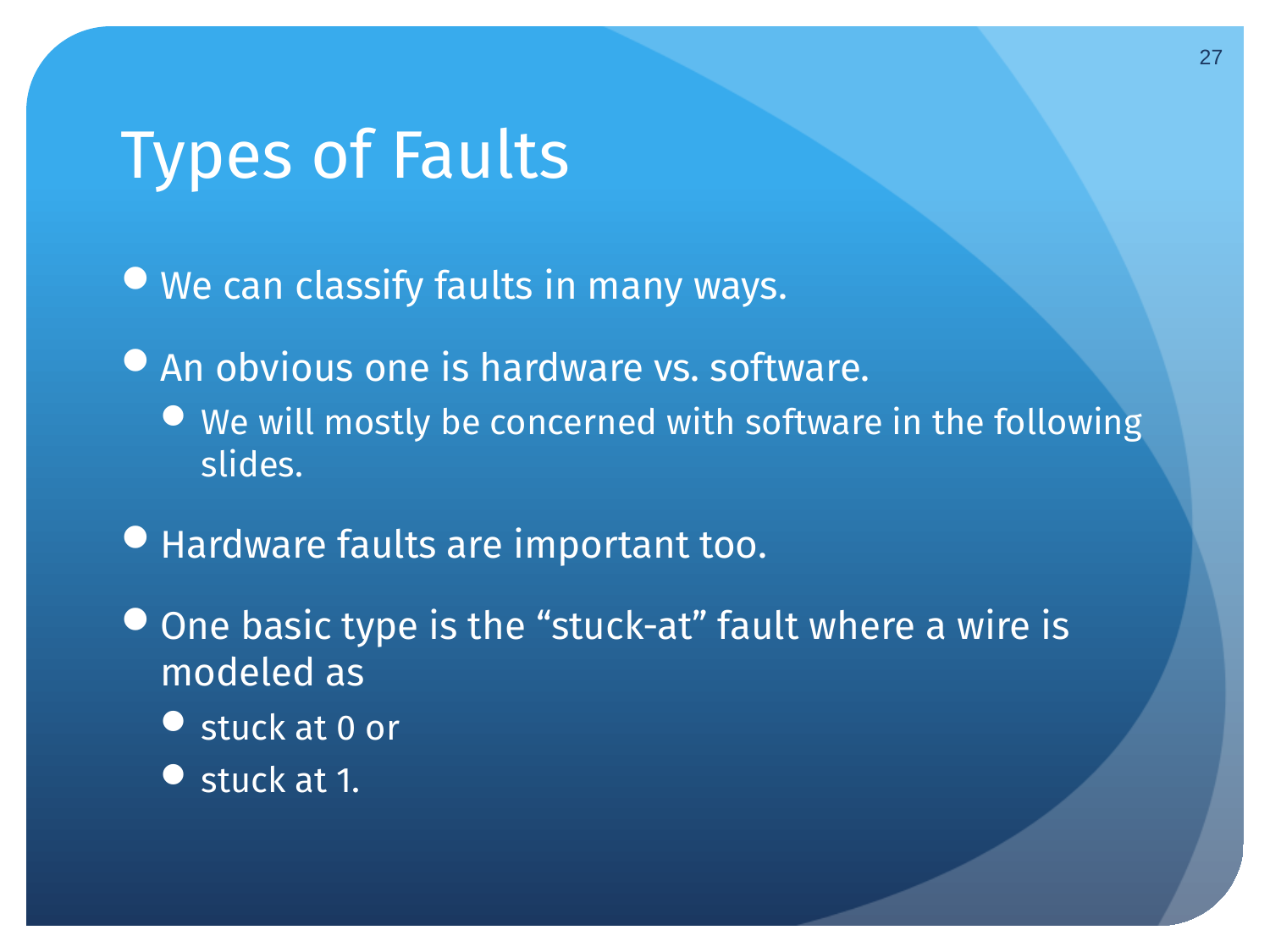

27
# Types of Faults
We can classify faults in many ways.
An obvious one is hardware vs. software.
We will mostly be concerned with software in the following slides.
Hardware faults are important too.
One basic type is the “stuck-at” fault where a wire is modeled as
stuck at 0 or
stuck at 1.